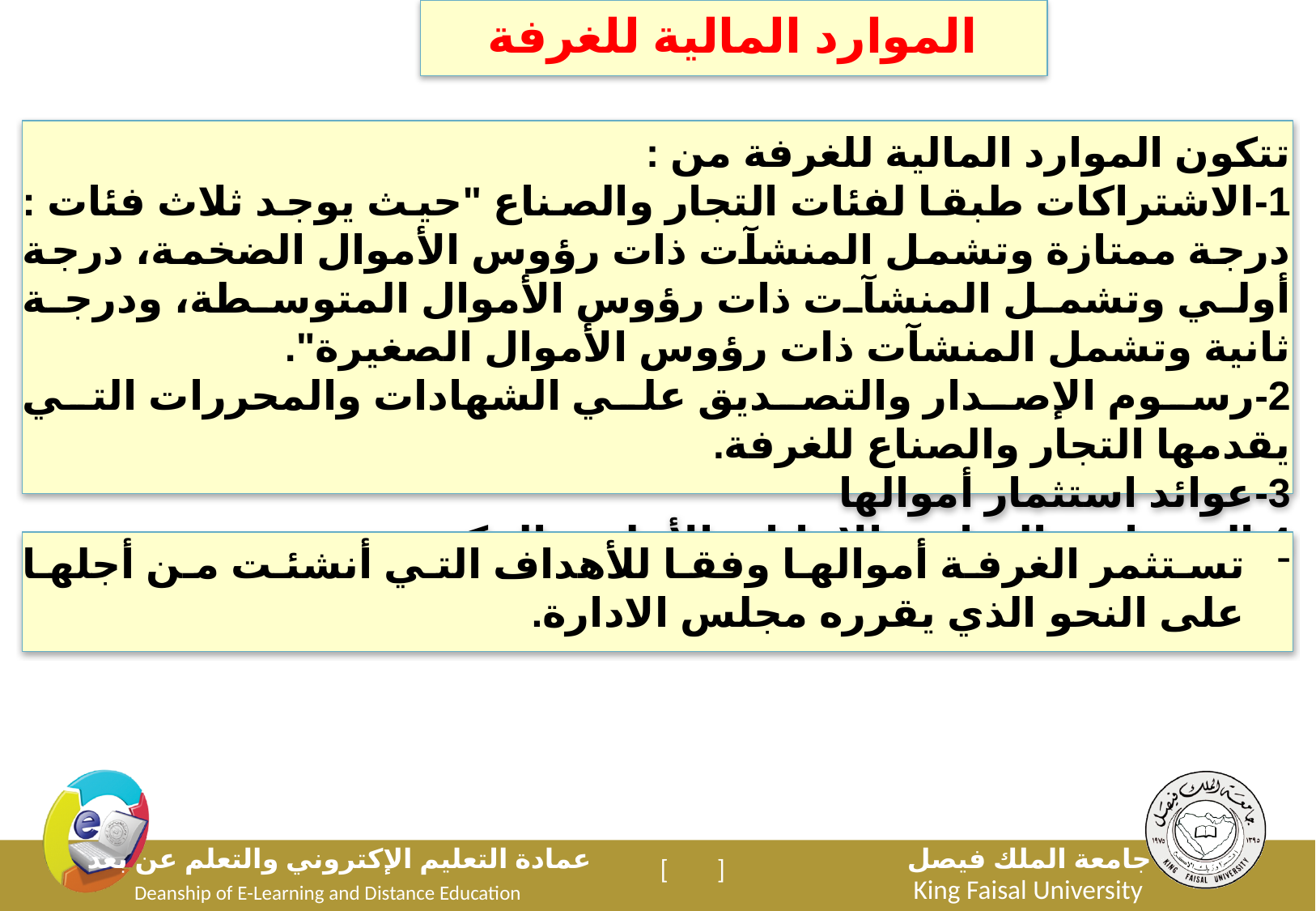

الموارد المالية للغرفة

تتكون الموارد المالية للغرفة من :
1-الاشتراكات طبقا لفئات التجار والصناع "حيث يوجد ثلاث فئات : درجة ممتازة وتشمل المنشآت ذات رؤوس الأموال الضخمة، درجة أولي وتشمل المنشآت ذات رؤوس الأموال المتوسطة، ودرجة ثانية وتشمل المنشآت ذات رؤوس الأموال الصغيرة".
2-رسوم الإصدار والتصديق علي الشهادات والمحررات التي يقدمها التجار والصناع للغرفة.
3-عوائد استثمار أموالها
4-التبرعات والهبات والإعانات الأهلية والحكومية.

تستثمر الغرفة أموالها وفقا للأهداف التي أنشئت من أجلها على النحو الذي يقرره مجلس الادارة.